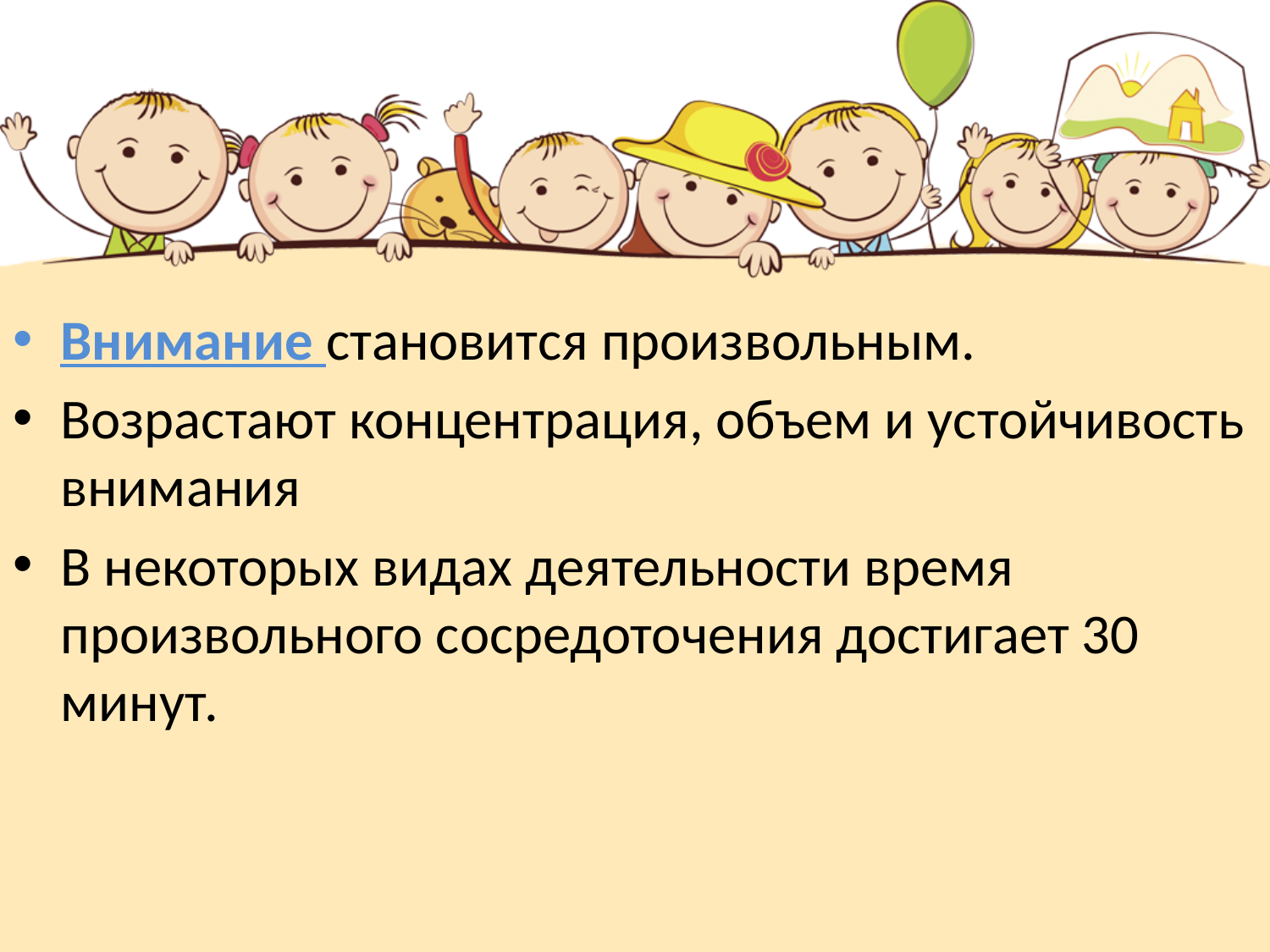

#
Внимание становится произвольным.
Возрастают концентрация, объем и устойчивость внимания
В некоторых видах деятельности время произвольного сосредоточения достигает 30 минут.